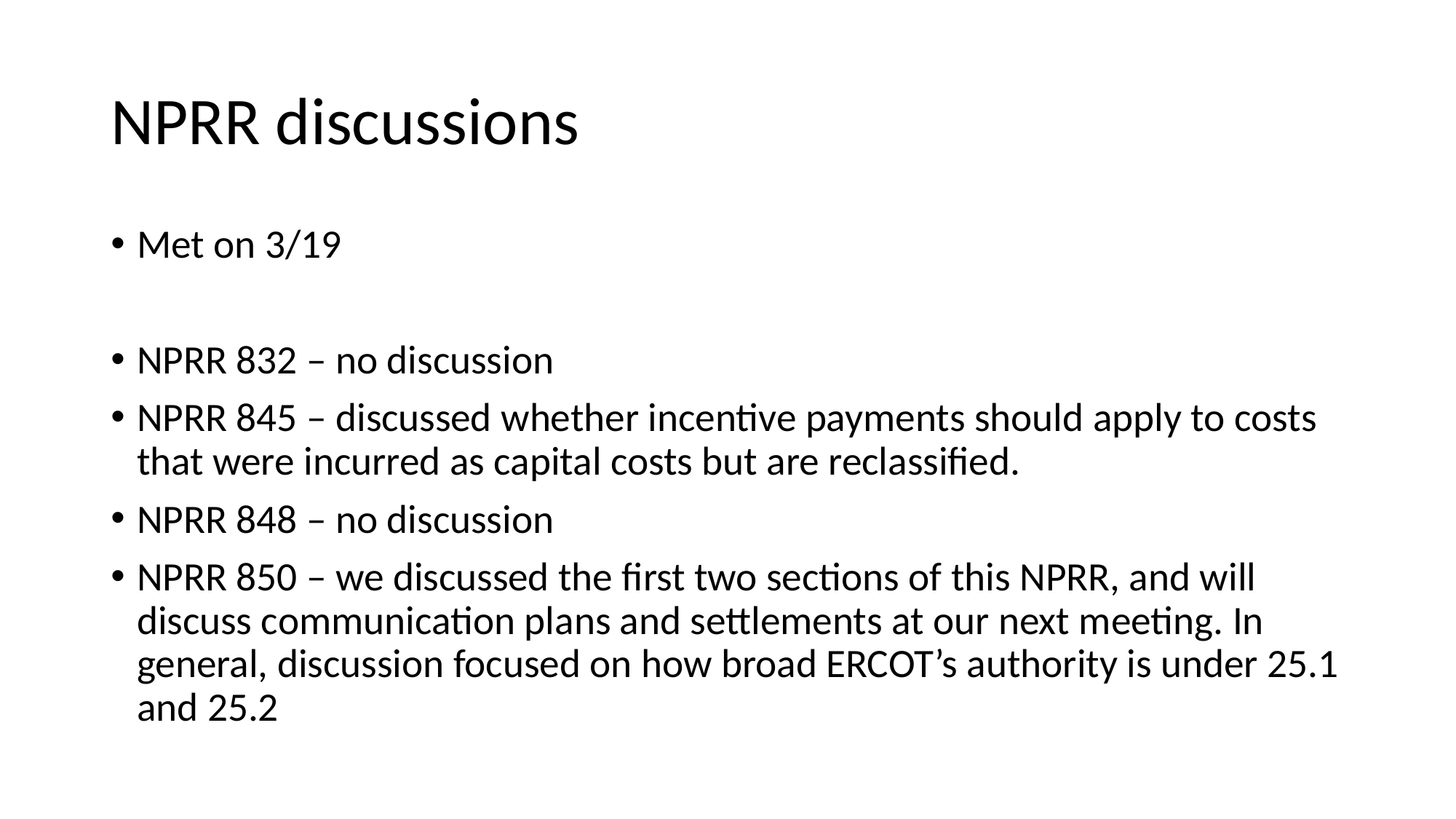

# NPRR discussions
Met on 3/19

NPRR 832 – no discussion
NPRR 845 – discussed whether incentive payments should apply to costs that were incurred as capital costs but are reclassified.
NPRR 848 – no discussion
NPRR 850 – we discussed the first two sections of this NPRR, and will discuss communication plans and settlements at our next meeting. In general, discussion focused on how broad ERCOT’s authority is under 25.1 and 25.2